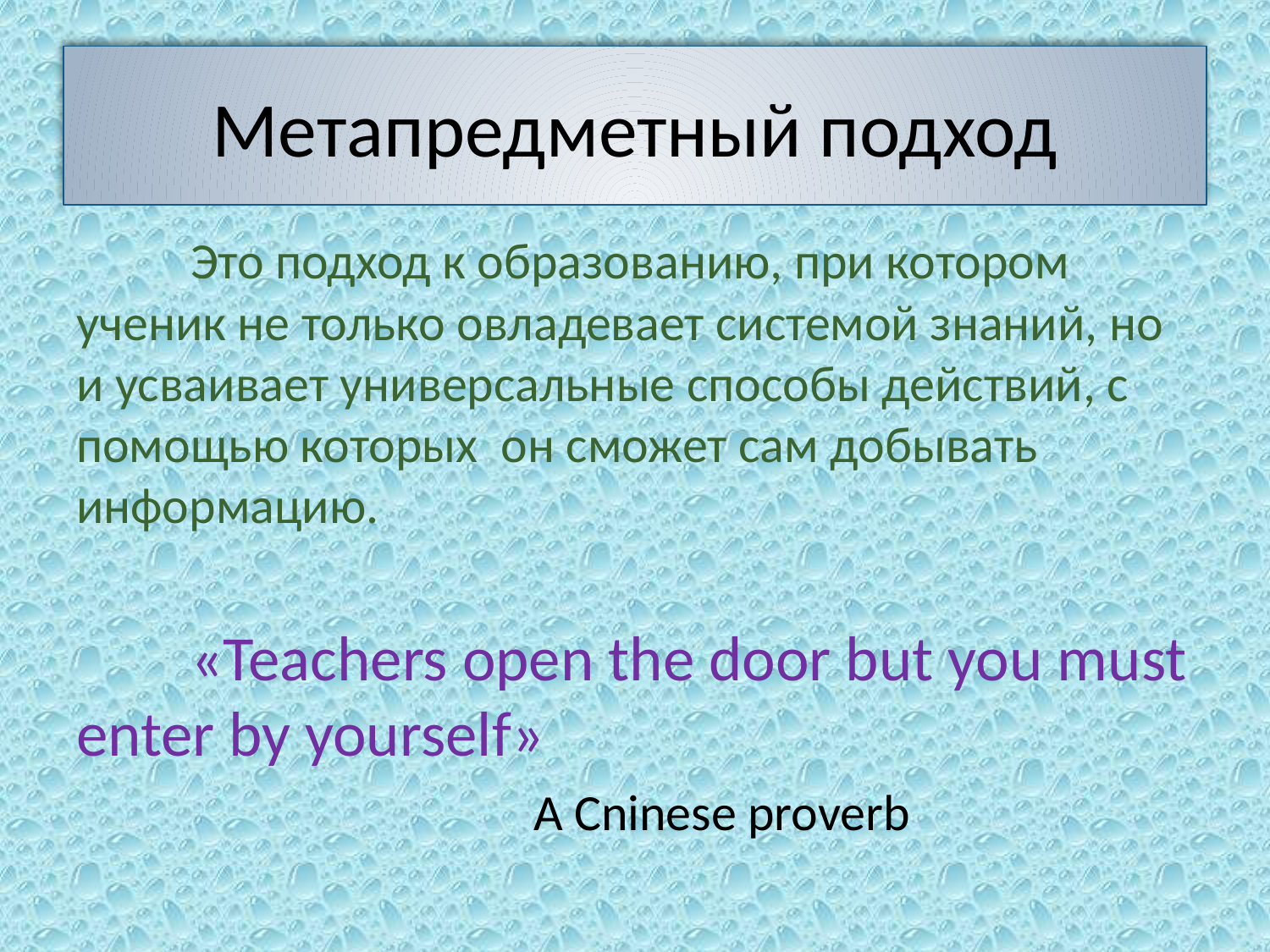

# Метапредметный подход
	Это подход к образованию, при котором ученик не только овладевает системой знаний, но и усваивает универсальные способы действий, с помощью которых  он сможет сам добывать информацию.

	«Teachers open the door but you must enter by yourself»
				A Cninese proverb